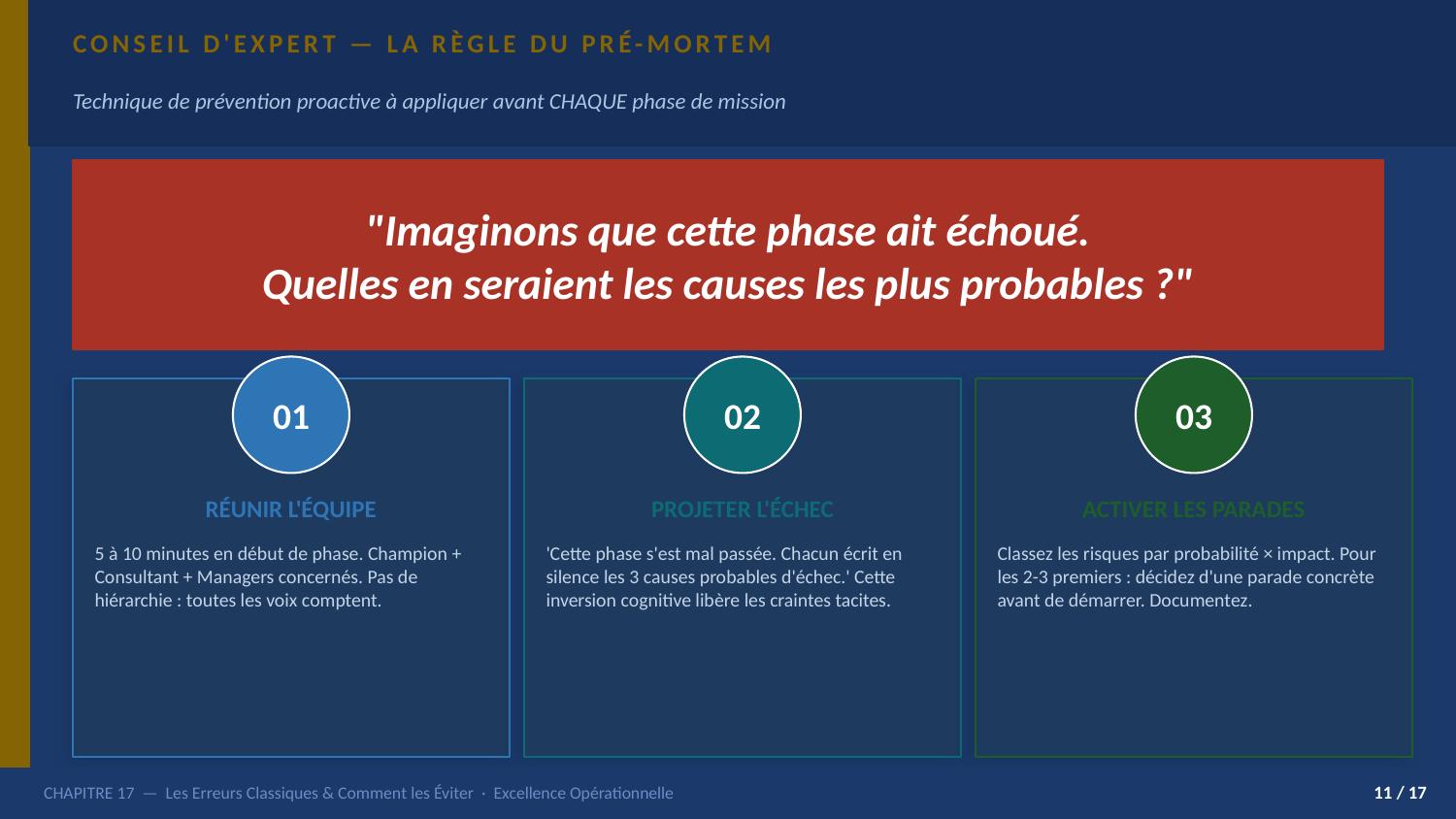

CONSEIL D'EXPERT — LA RÈGLE DU PRÉ-MORTEM
Technique de prévention proactive à appliquer avant CHAQUE phase de mission

"Imaginons que cette phase ait échoué.
Quelles en seraient les causes les plus probables ?"

01

02

03

RÉUNIR L'ÉQUIPE
PROJETER L'ÉCHEC
ACTIVER LES PARADES
5 à 10 minutes en début de phase. Champion + Consultant + Managers concernés. Pas de hiérarchie : toutes les voix comptent.
'Cette phase s'est mal passée. Chacun écrit en silence les 3 causes probables d'échec.' Cette inversion cognitive libère les craintes tacites.
Classez les risques par probabilité × impact. Pour les 2-3 premiers : décidez d'une parade concrète avant de démarrer. Documentez.

CHAPITRE 17  —  Les Erreurs Classiques & Comment les Éviter  ·  Excellence Opérationnelle
11 / 17